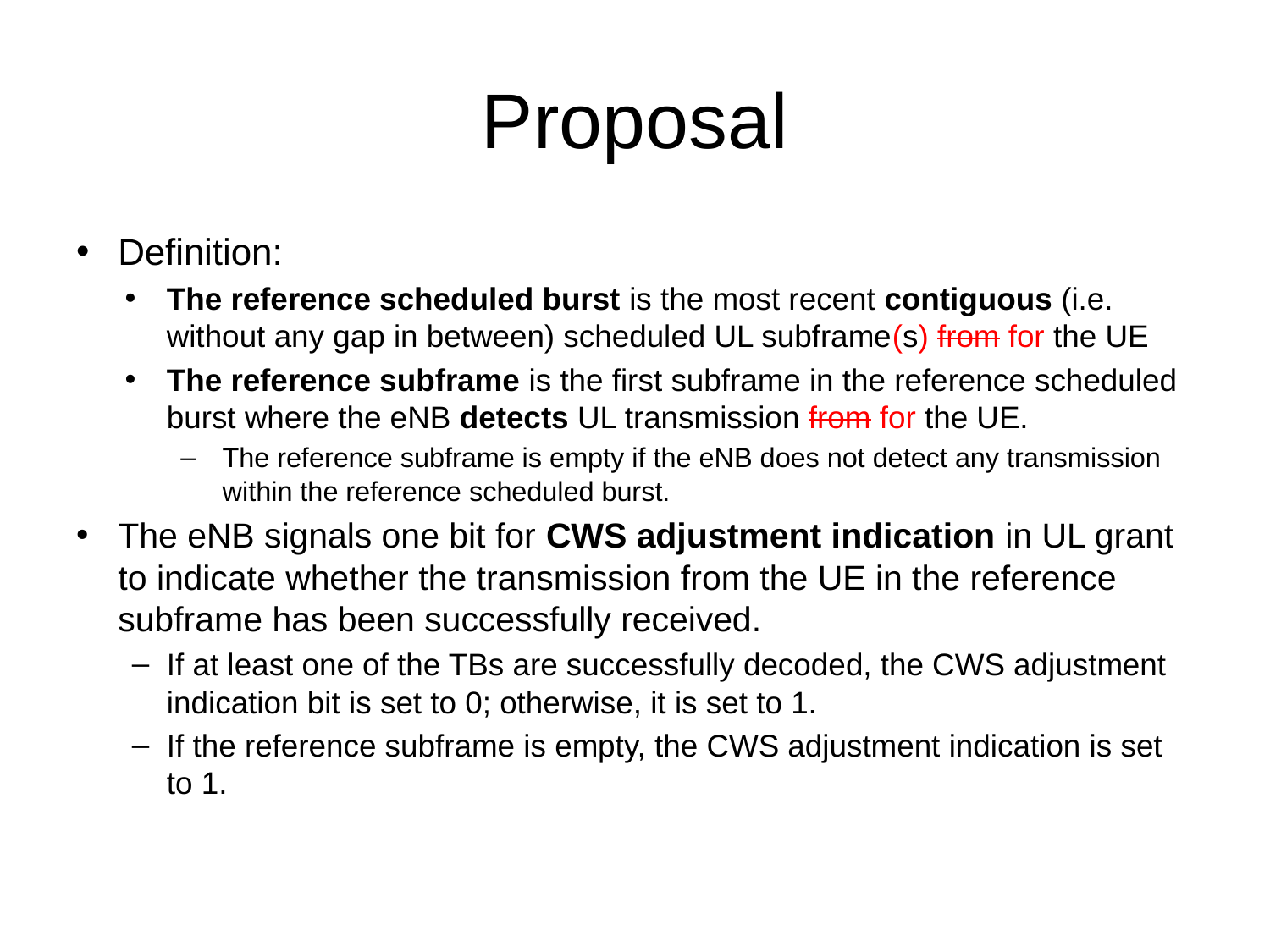

# Proposal
Definition:
The reference scheduled burst is the most recent contiguous (i.e. without any gap in between) scheduled UL subframe(s) from for the UE
The reference subframe is the first subframe in the reference scheduled burst where the eNB detects UL transmission from for the UE.
The reference subframe is empty if the eNB does not detect any transmission within the reference scheduled burst.
The eNB signals one bit for CWS adjustment indication in UL grant to indicate whether the transmission from the UE in the reference subframe has been successfully received.
If at least one of the TBs are successfully decoded, the CWS adjustment indication bit is set to 0; otherwise, it is set to 1.
If the reference subframe is empty, the CWS adjustment indication is set to 1.